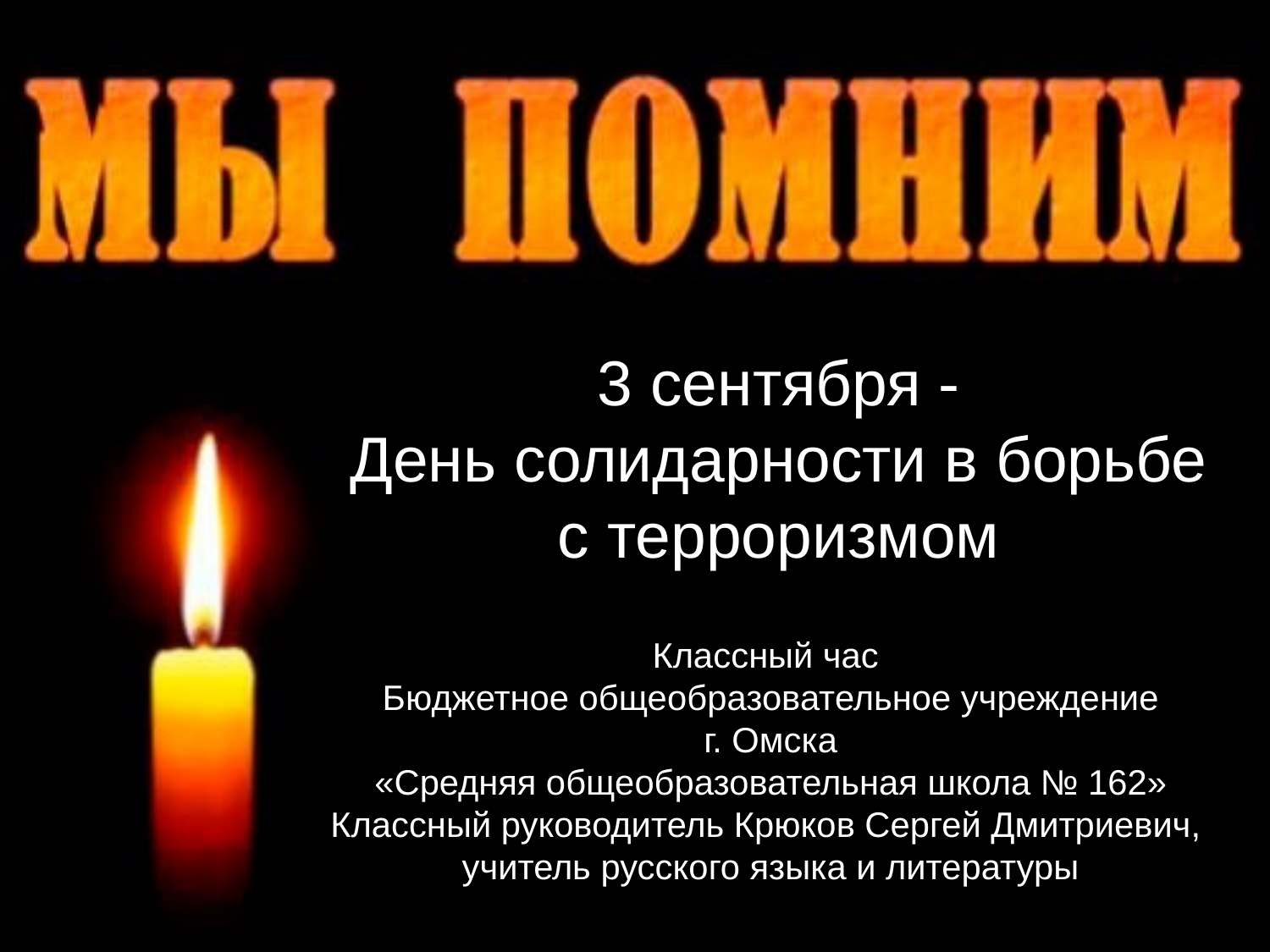

3 сентября -
День солидарности в борьбе с терроризмом
Классный час
Бюджетное общеобразовательное учреждение
г. Омска
«Средняя общеобразовательная школа № 162»
Классный руководитель Крюков Сергей Дмитриевич,
учитель русского языка и литературы